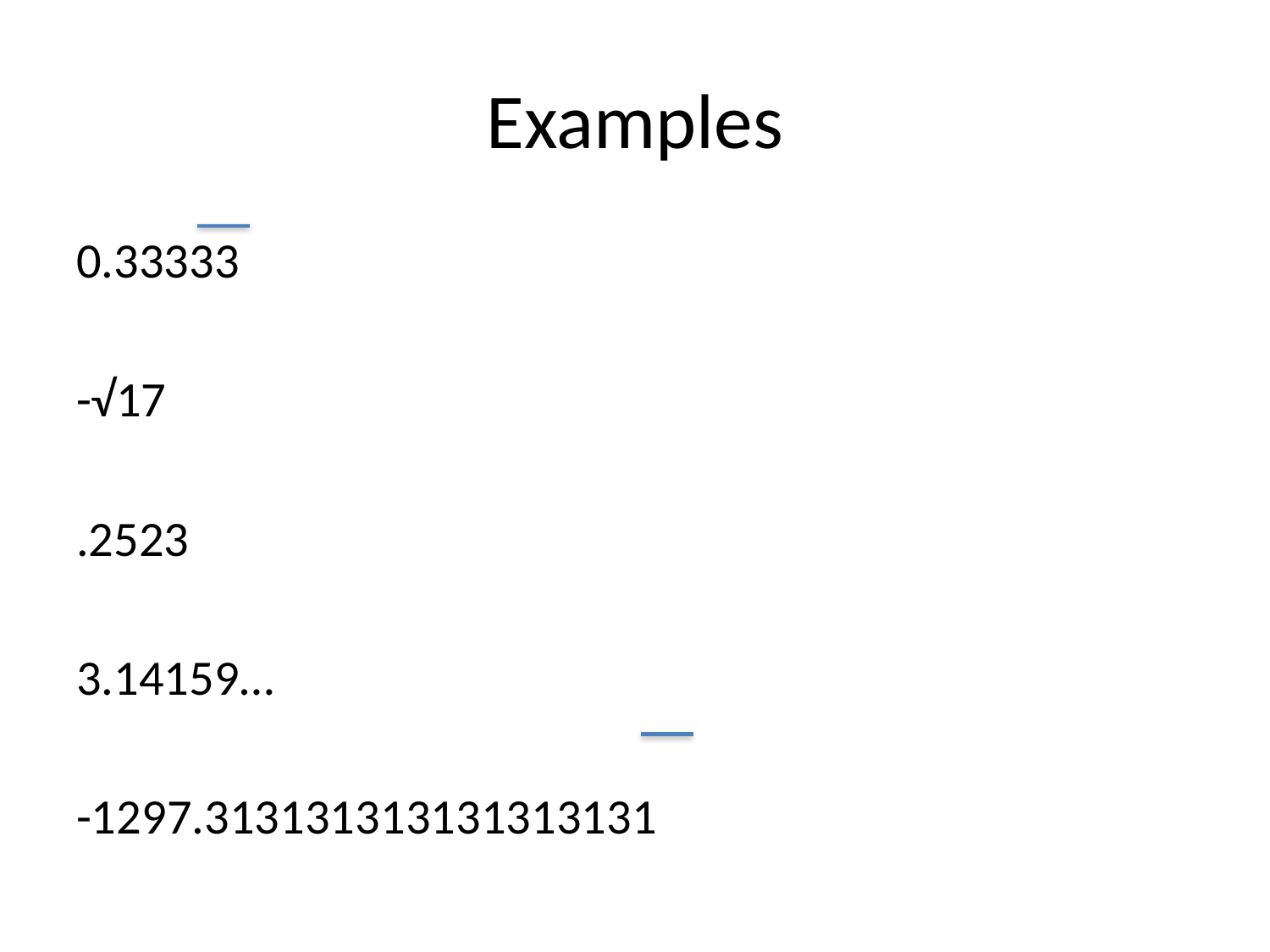

# Examples
0.33333

-√17

.2523

3.14159…

-1297.313131313131313131